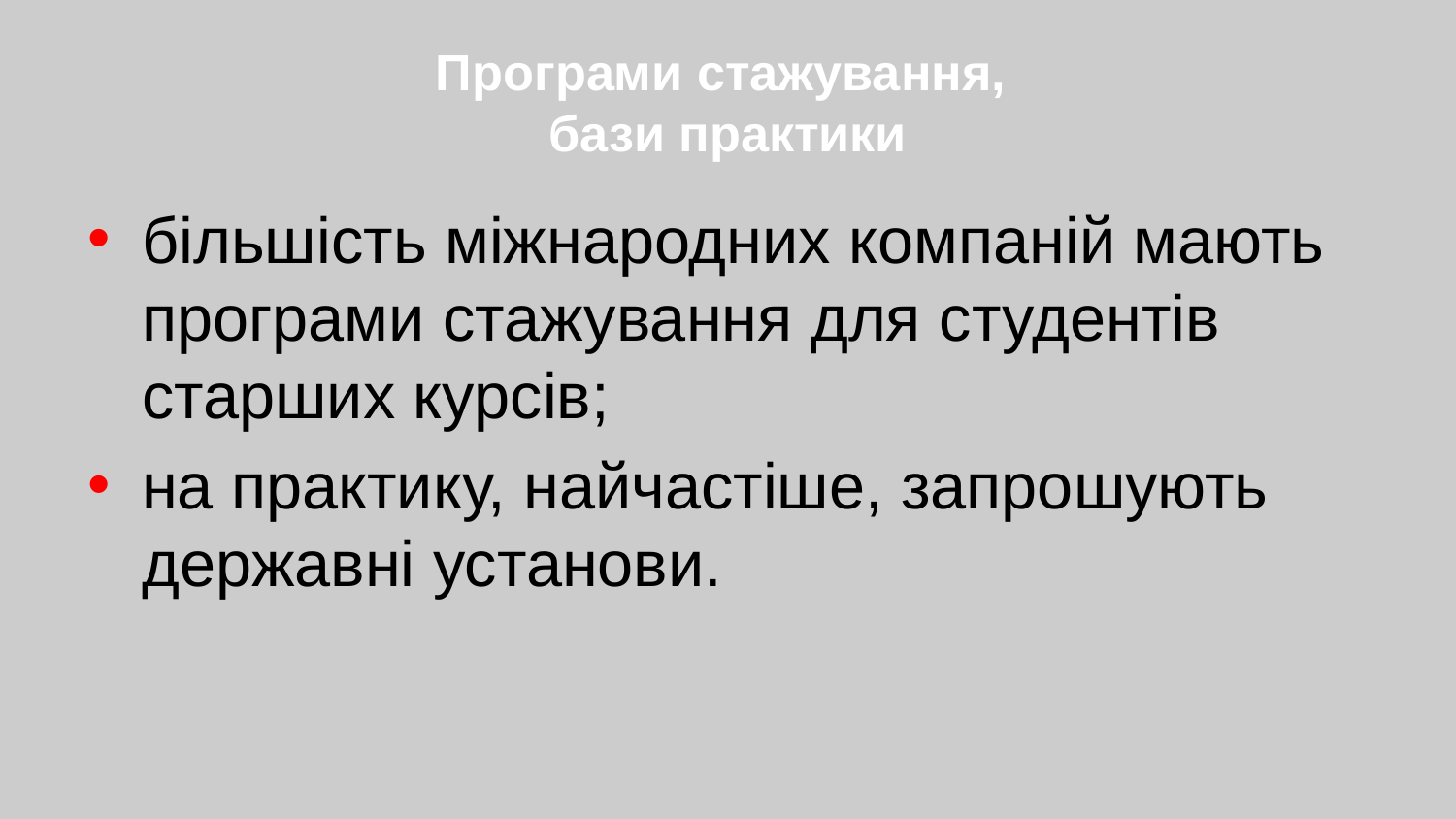

# Програми стажування, бази практики
більшість міжнародних компаній мають програми стажування для студентів старших курсів;
на практику, найчастіше, запрошують державні установи.